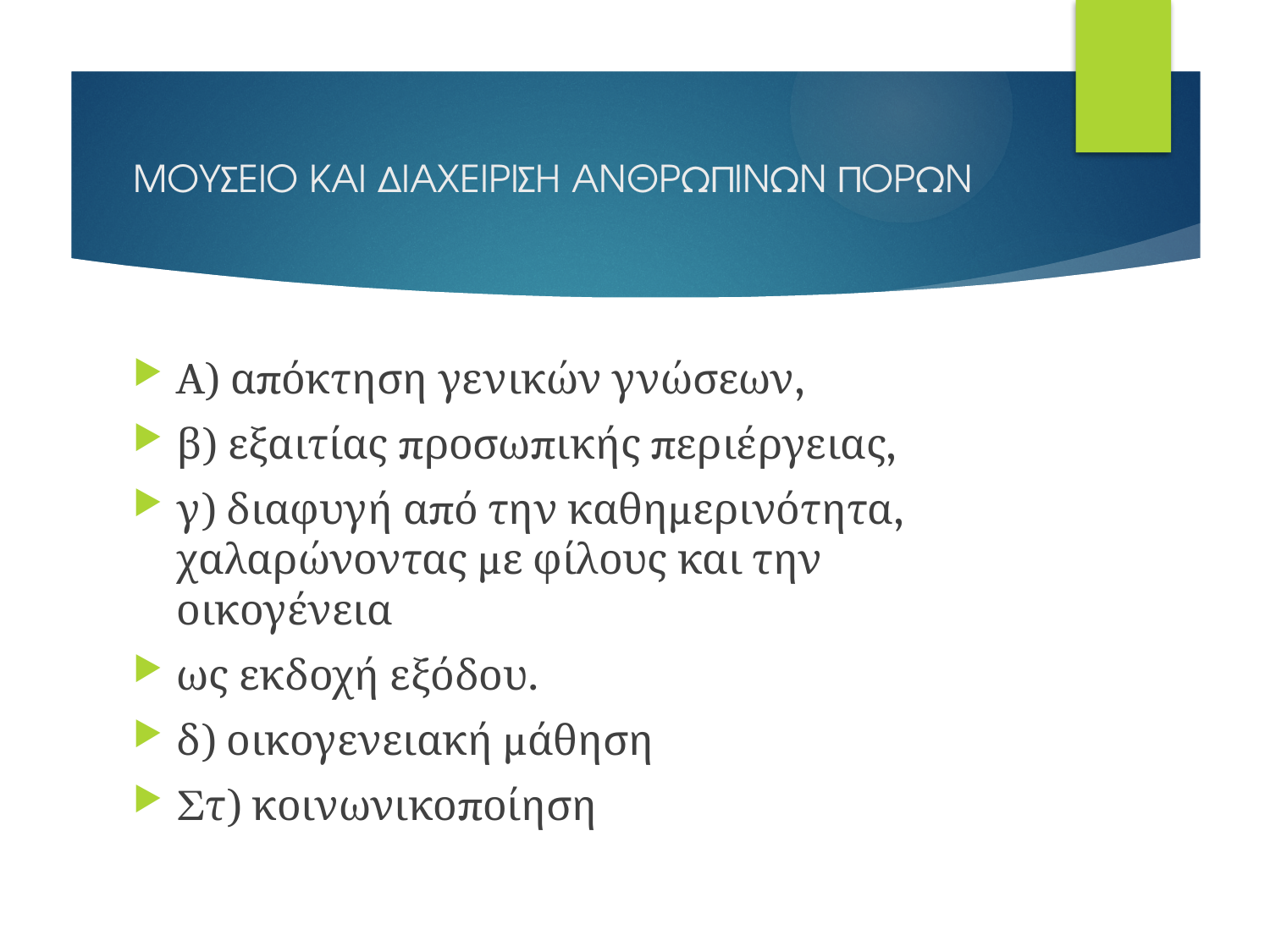

# ΜΟΥΣΕΙΟ ΚΑΙ ΔΙΑΧΕΙΡΙΣΗ ΑΝΘΡΩΠΙΝΩΝ ΠΟΡΩΝ
Α) απόκτηση γενικών γνώσεων,
β) εξαιτίας προσωπικής περιέργειας,
γ) διαφυγή από την καθημερινότητα, χαλαρώνοντας με φίλους και την οικογένεια
ως εκδοχή εξόδου.
δ) οικογενειακή μάθηση
Στ) κοινωνικοποίηση